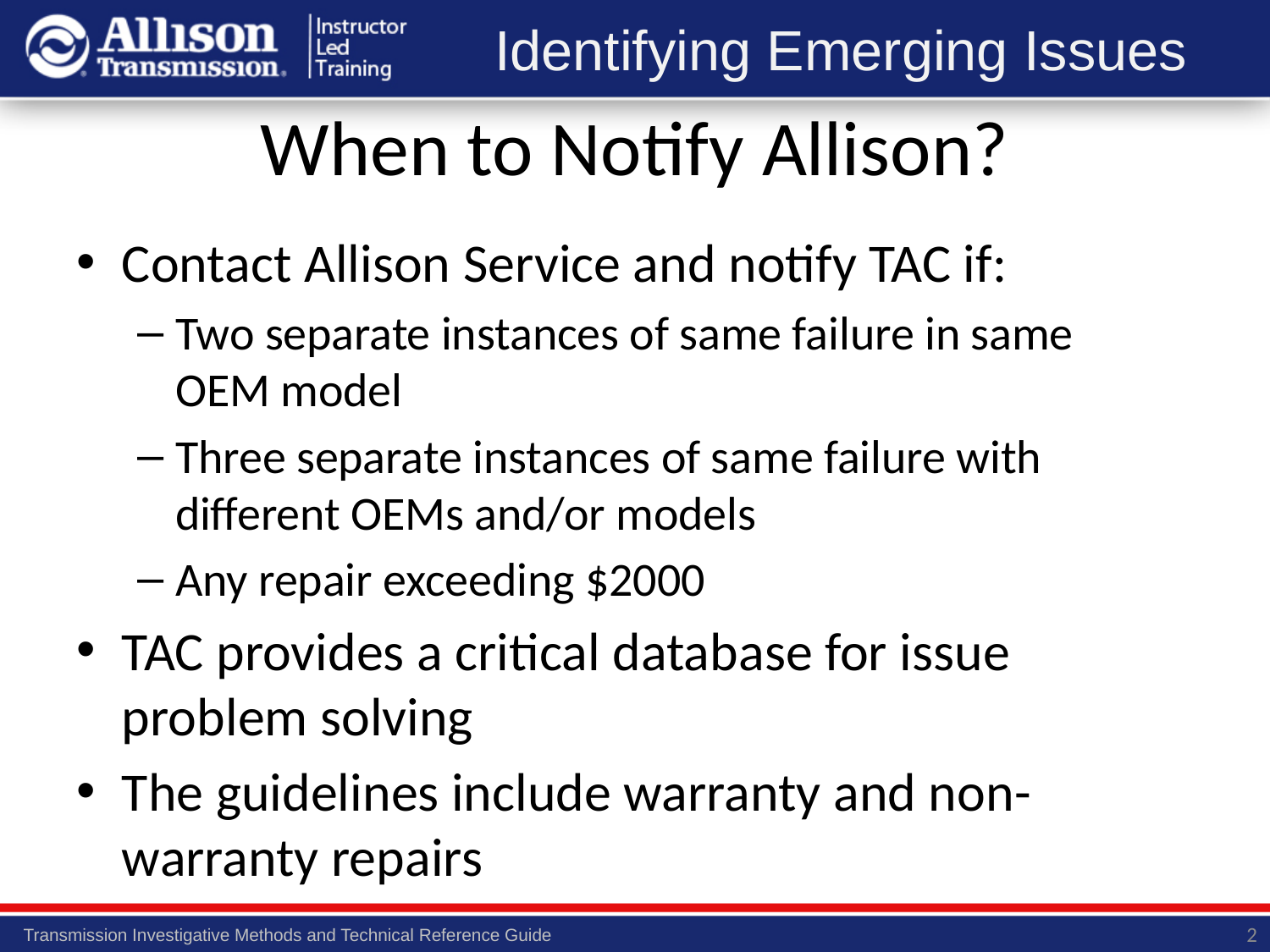

# When to Notify Allison?
Contact Allison Service and notify TAC if:
Two separate instances of same failure in same OEM model
Three separate instances of same failure with different OEMs and/or models
Any repair exceeding $2000
TAC provides a critical database for issue problem solving
The guidelines include warranty and non-warranty repairs
2